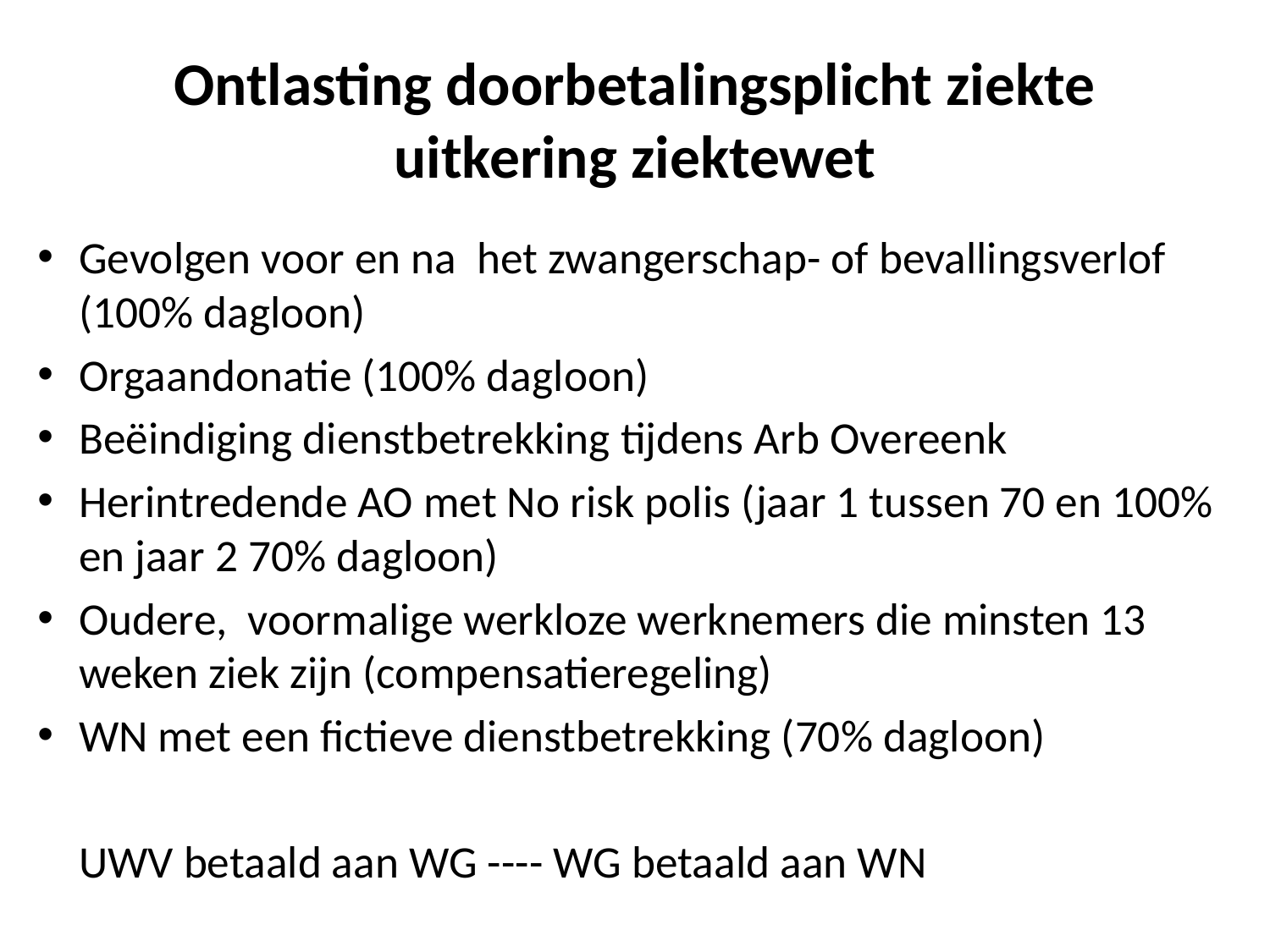

# Ontlasting doorbetalingsplicht ziekte uitkering ziektewet
Gevolgen voor en na  het zwangerschap- of bevallingsverlof (100% dagloon)
Orgaandonatie (100% dagloon)
Beëindiging dienstbetrekking tijdens Arb Overeenk
Herintredende AO met No risk polis (jaar 1 tussen 70 en 100% en jaar 2 70% dagloon)
Oudere,  voormalige werkloze werknemers die minsten 13 weken ziek zijn (compensatieregeling)
WN met een fictieve dienstbetrekking (70% dagloon)

	UWV betaald aan WG ---- WG betaald aan WN